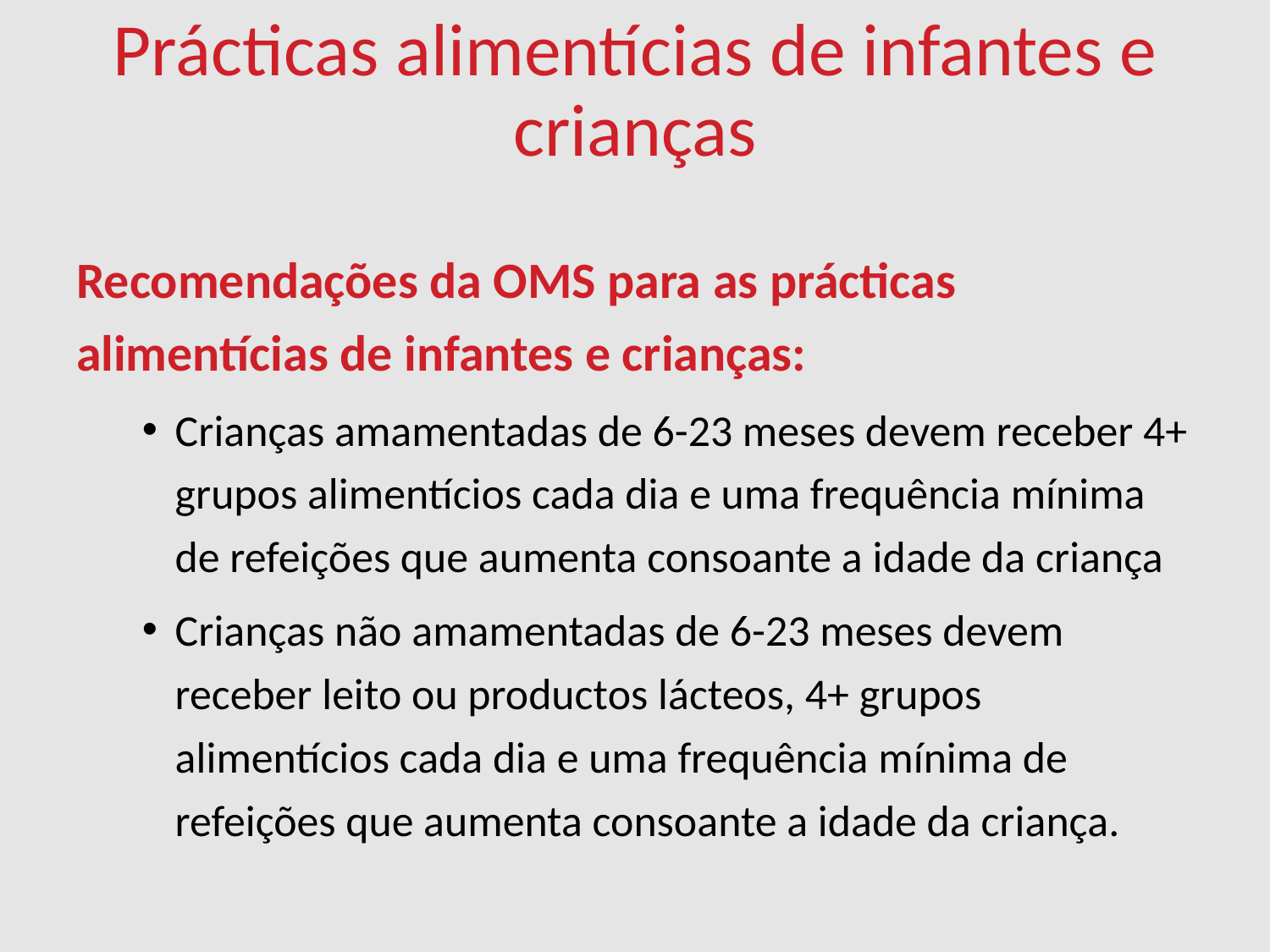

Prácticas alimentícias de infantes e crianças
Recomendações da OMS para as prácticas alimentícias de infantes e crianças:
Crianças amamentadas de 6-23 meses devem receber 4+ grupos alimentícios cada dia e uma frequência mínima de refeições que aumenta consoante a idade da criança
Crianças não amamentadas de 6-23 meses devem receber leito ou productos lácteos, 4+ grupos alimentícios cada dia e uma frequência mínima de refeições que aumenta consoante a idade da criança.